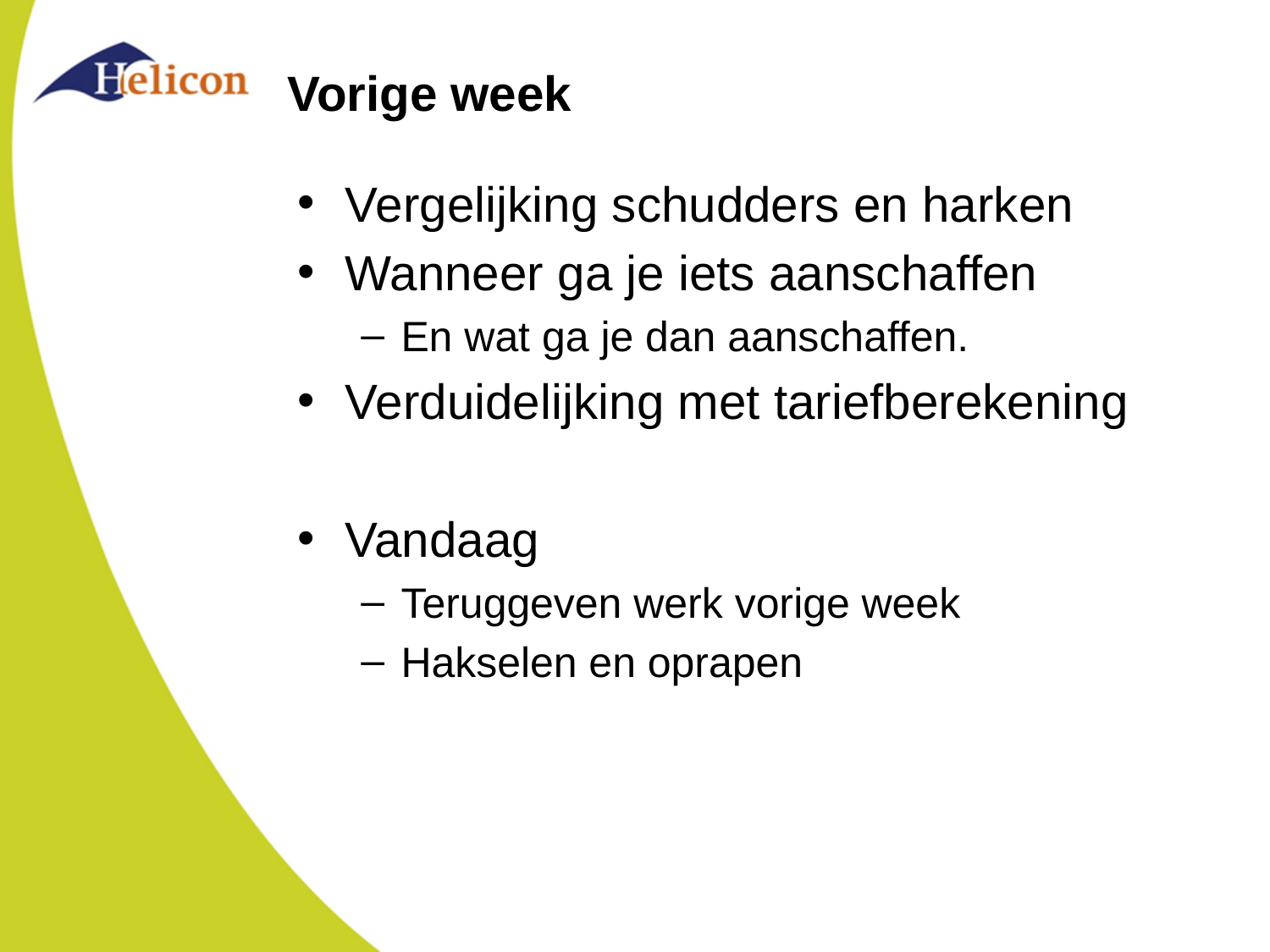

# Vorige week
Vergelijking schudders en harken
Wanneer ga je iets aanschaffen
En wat ga je dan aanschaffen.
Verduidelijking met tariefberekening

Vandaag
Teruggeven werk vorige week
Hakselen en oprapen